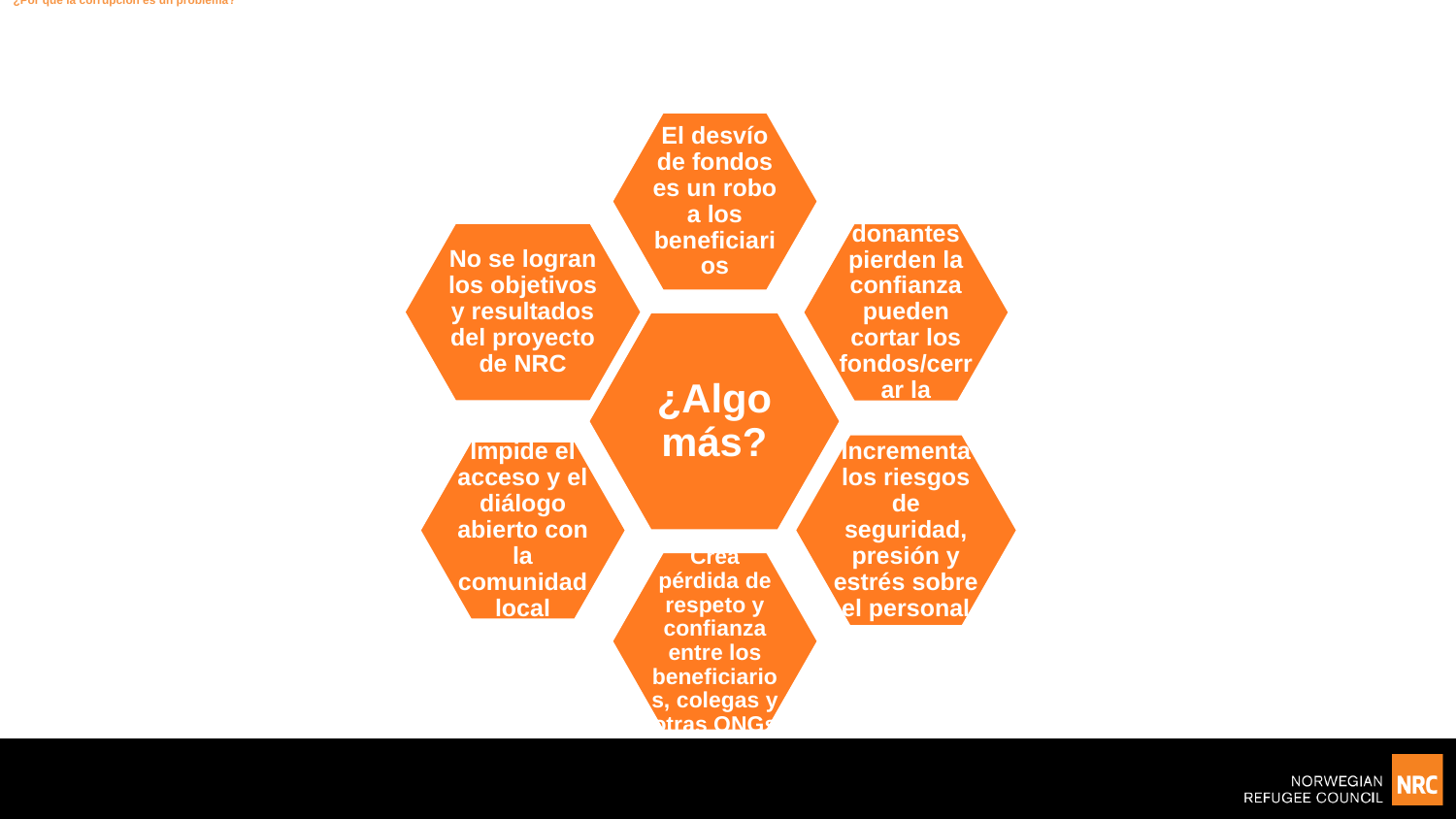

# ¿Por qué la corrupción es un problema?
¿Algo más?
El desvío de fondos es un robo a los beneficiarios
Si los donantes pierden la confianza pueden cortar los fondos/cerrar la oficina
Incrementa los riesgos de seguridad, presión y estrés sobre el personal
Crea pérdida de respeto y confianza entre los beneficiarios, colegas y otras ONGs
Impide el acceso y el diálogo abierto con la comunidad local
No se logran los objetivos y resultados del proyecto de NRC